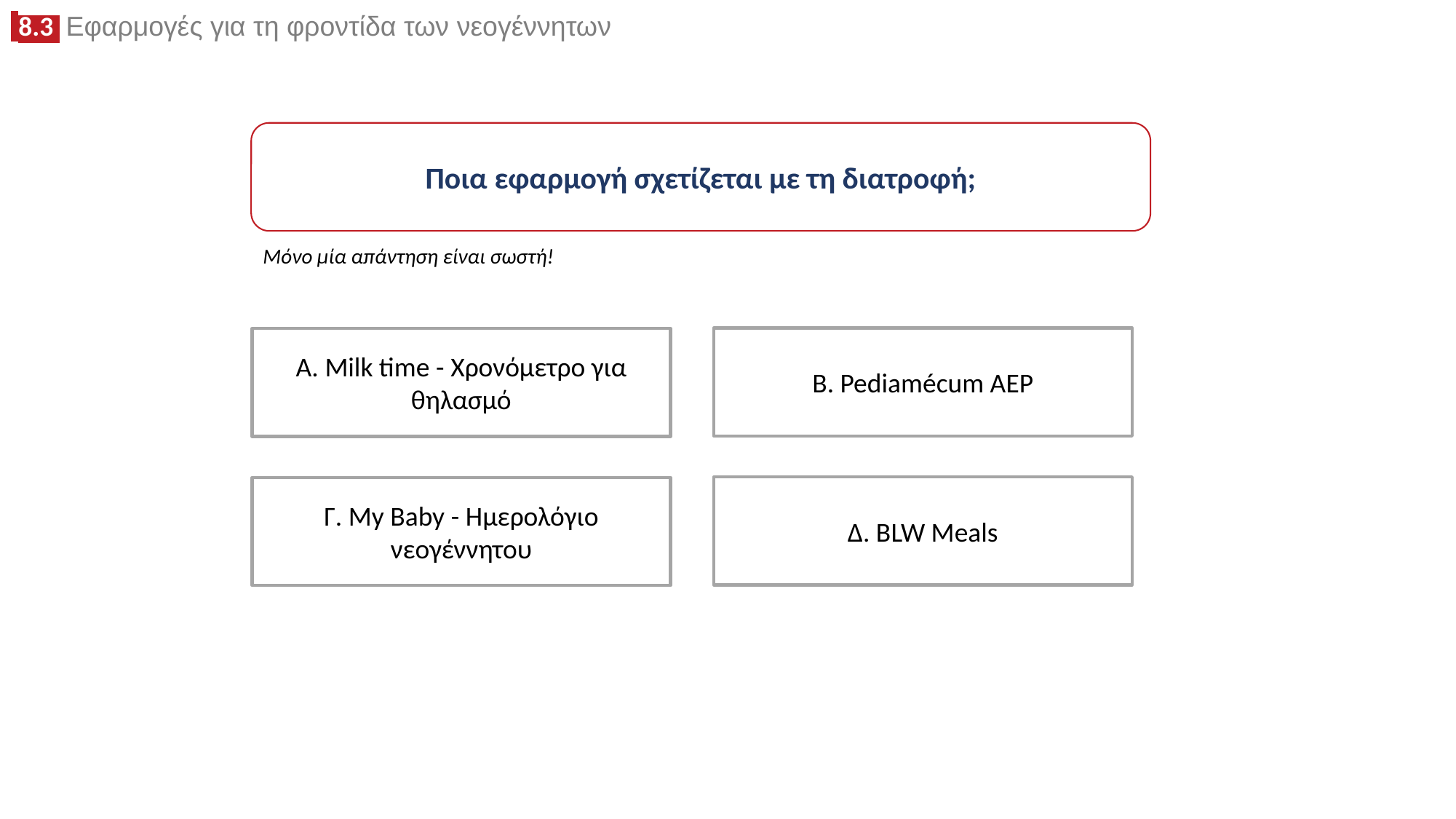

Ποια εφαρμογή σχετίζεται με τη διατροφή;
Μόνο μία απάντηση είναι σωστή!
B. Pediamécum AEP
A. Milk time - Χρονόμετρο για θηλασμό
Δ. BLW Meals
Γ. My Baby - Ημερολόγιο νεογέννητου